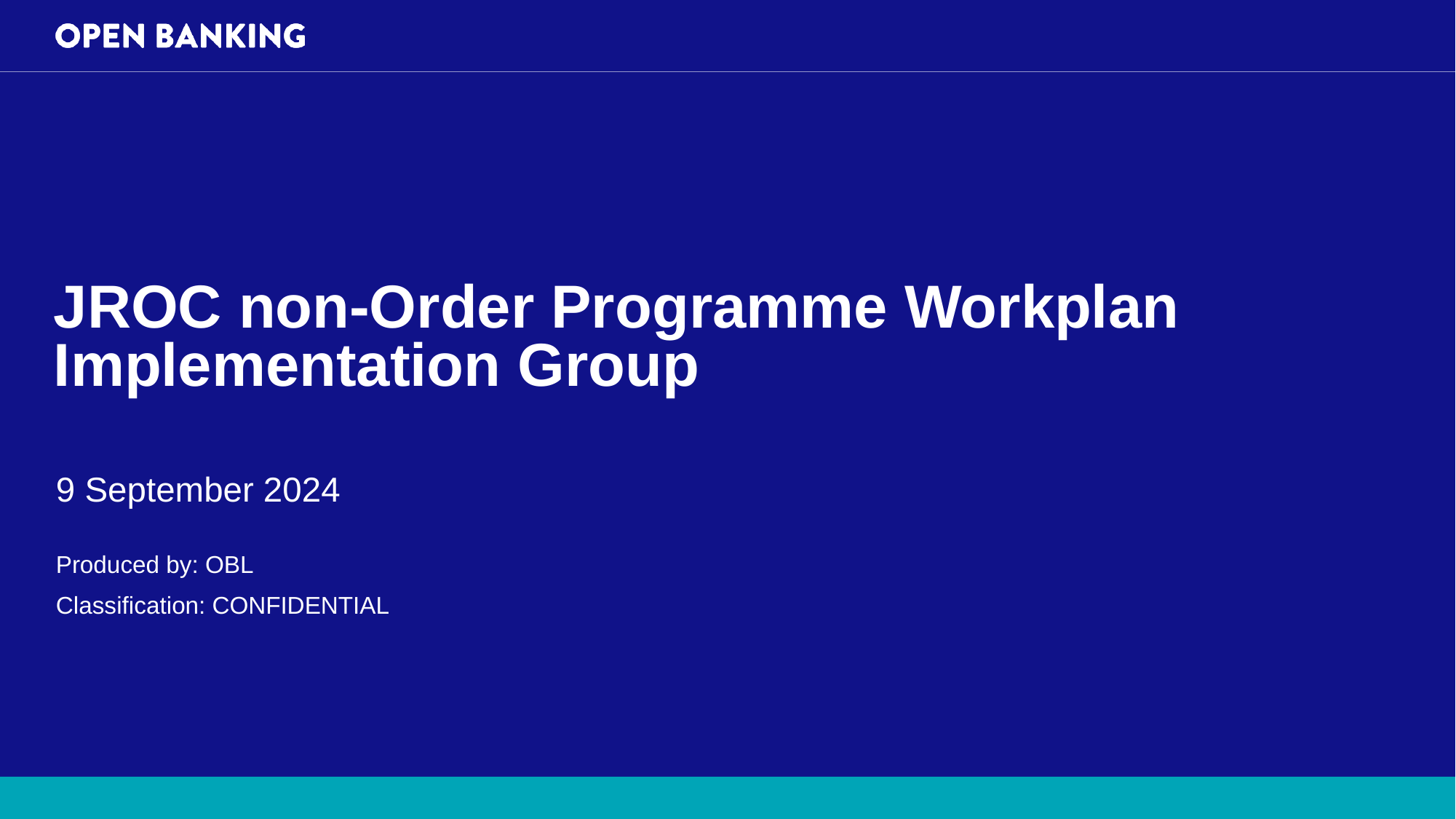

# JROC non-Order Programme Workplan Implementation Group
9 September 2024
Produced by: OBL
Classification: CONFIDENTIAL